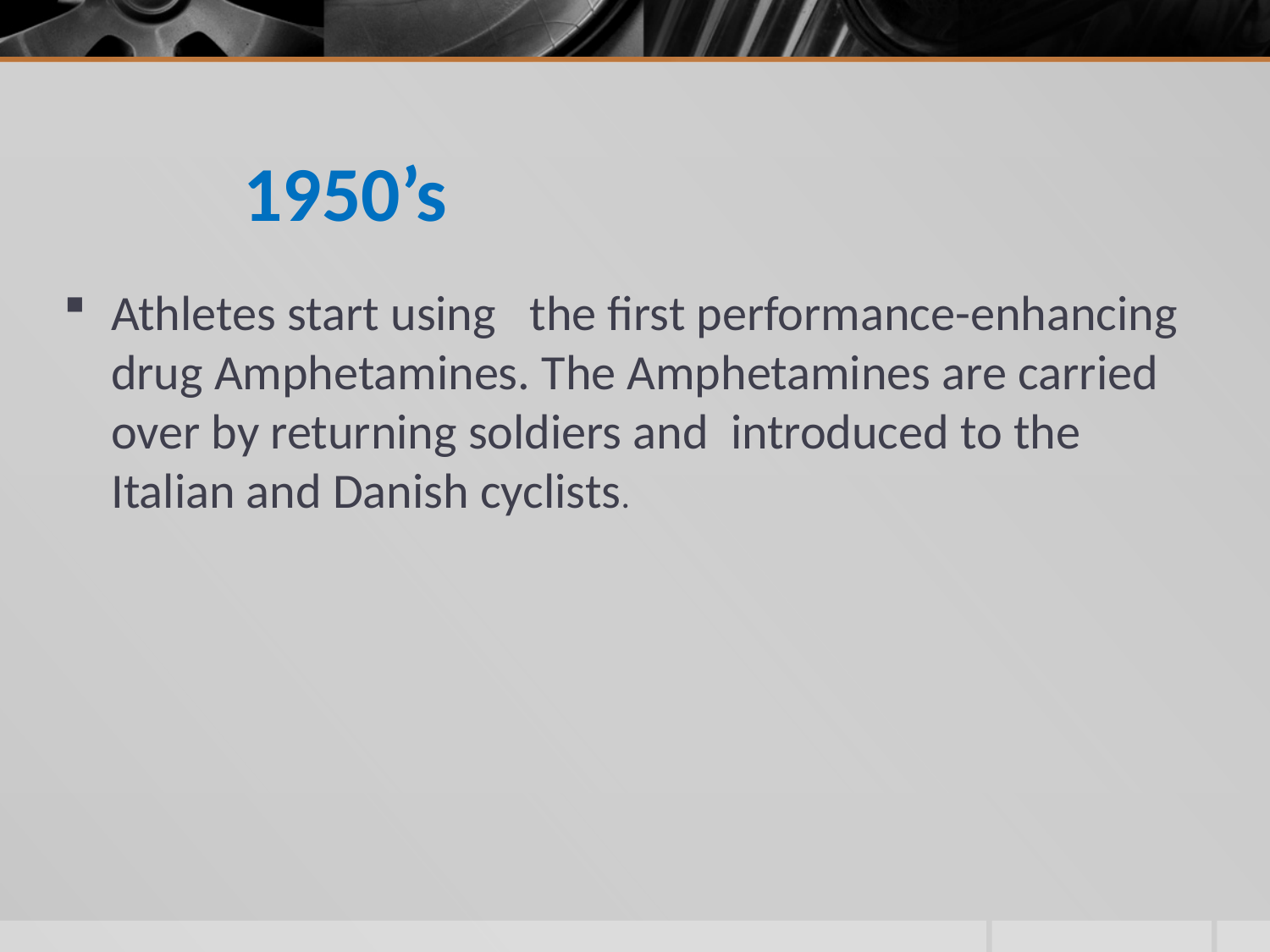

# 1950’s
Athletes start using   the first performance-enhancing drug Amphetamines. The Amphetamines are carried over by returning soldiers and  introduced to the Italian and Danish cyclists.